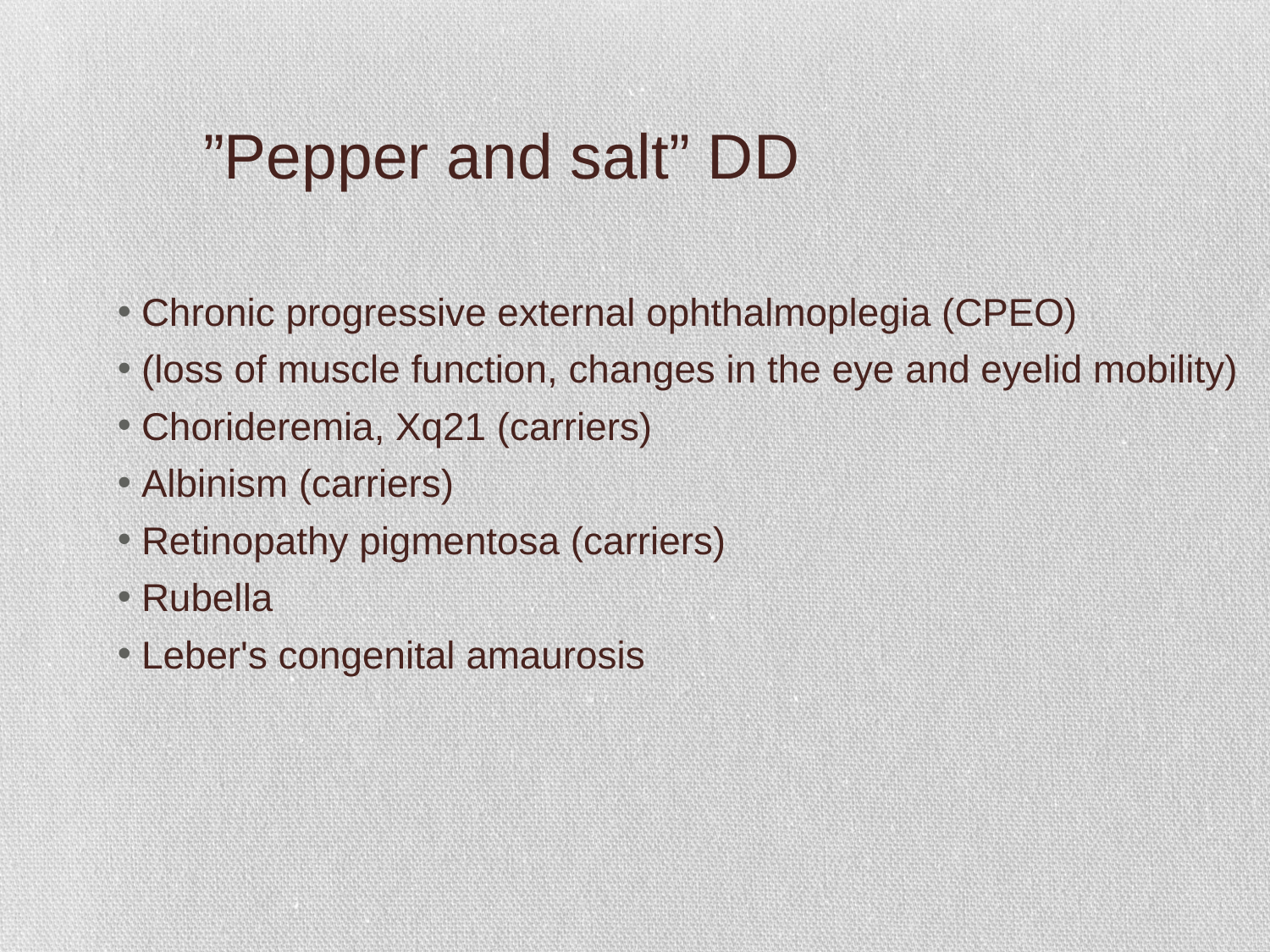

”Pepper and salt” DD
Chronic progressive external ophthalmoplegia (CPEO)
(loss of muscle function, changes in the eye and eyelid mobility)
Chorideremia, Xq21 (carriers)
Albinism (carriers)
Retinopathy pigmentosa (carriers)
Rubella
Leber's congenital amaurosis